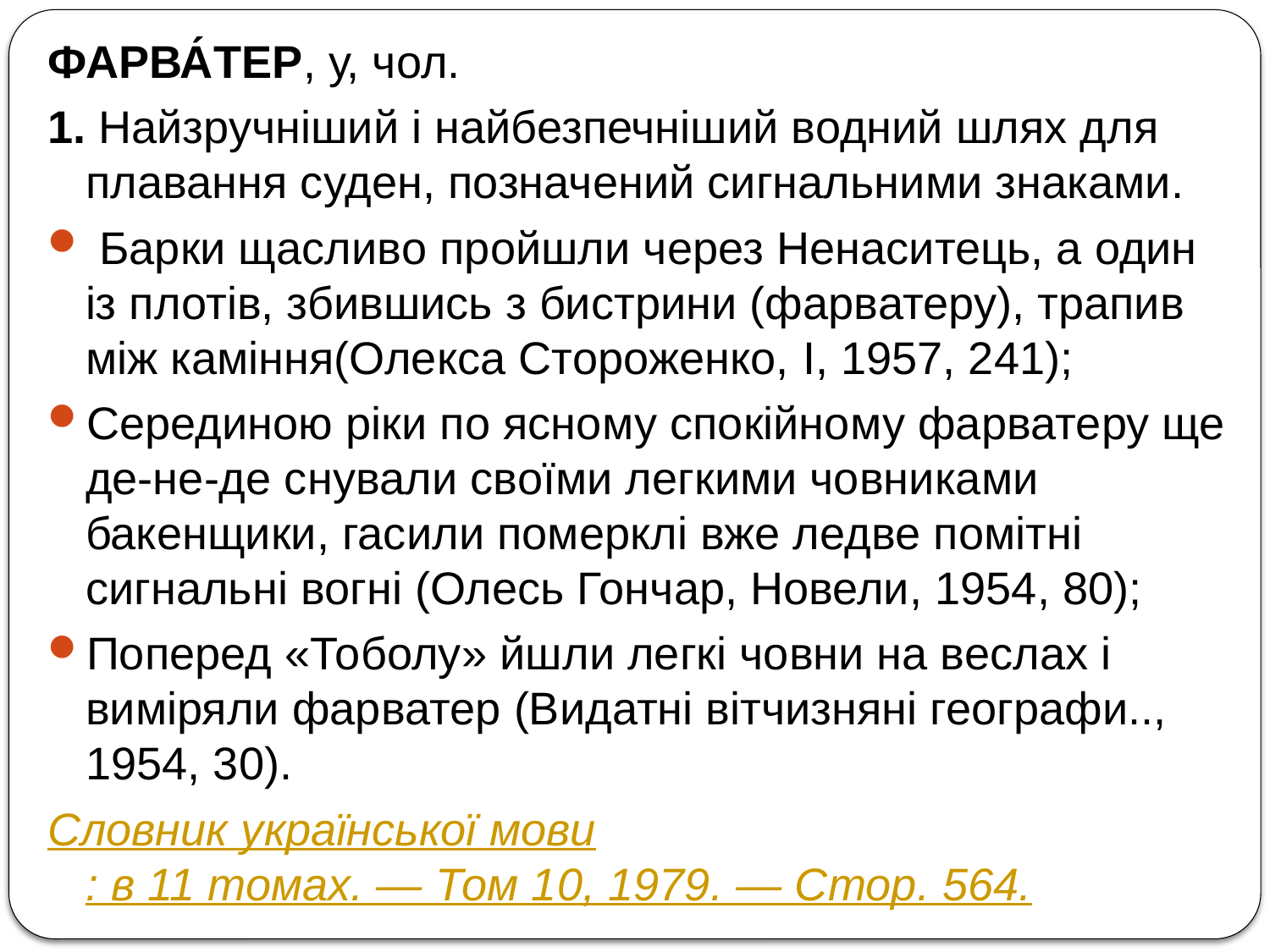

ФАРВА́ТЕР, у, чол.
1. Найзручніший і найбезпечніший водний шлях для плавання суден, позначений сигнальними знаками.
 Барки щасливо пройшли через Ненаситець, а один із плотів, збившись з бистрини (фарватеру), трапив між каміння(Олекса Стороженко, I, 1957, 241);
Серединою ріки по ясному спокійному фарватеру ще де-не-де снували своїми легкими човниками бакенщики, гасили померклі вже ледве помітні сигнальні вогні (Олесь Гончар, Новели, 1954, 80);
Поперед «Тоболу» йшли легкі човни на веслах і виміряли фарватер (Видатні вітчизняні географи.., 1954, 30).
Словник української мови: в 11 томах. — Том 10, 1979. — Стор. 564.

#